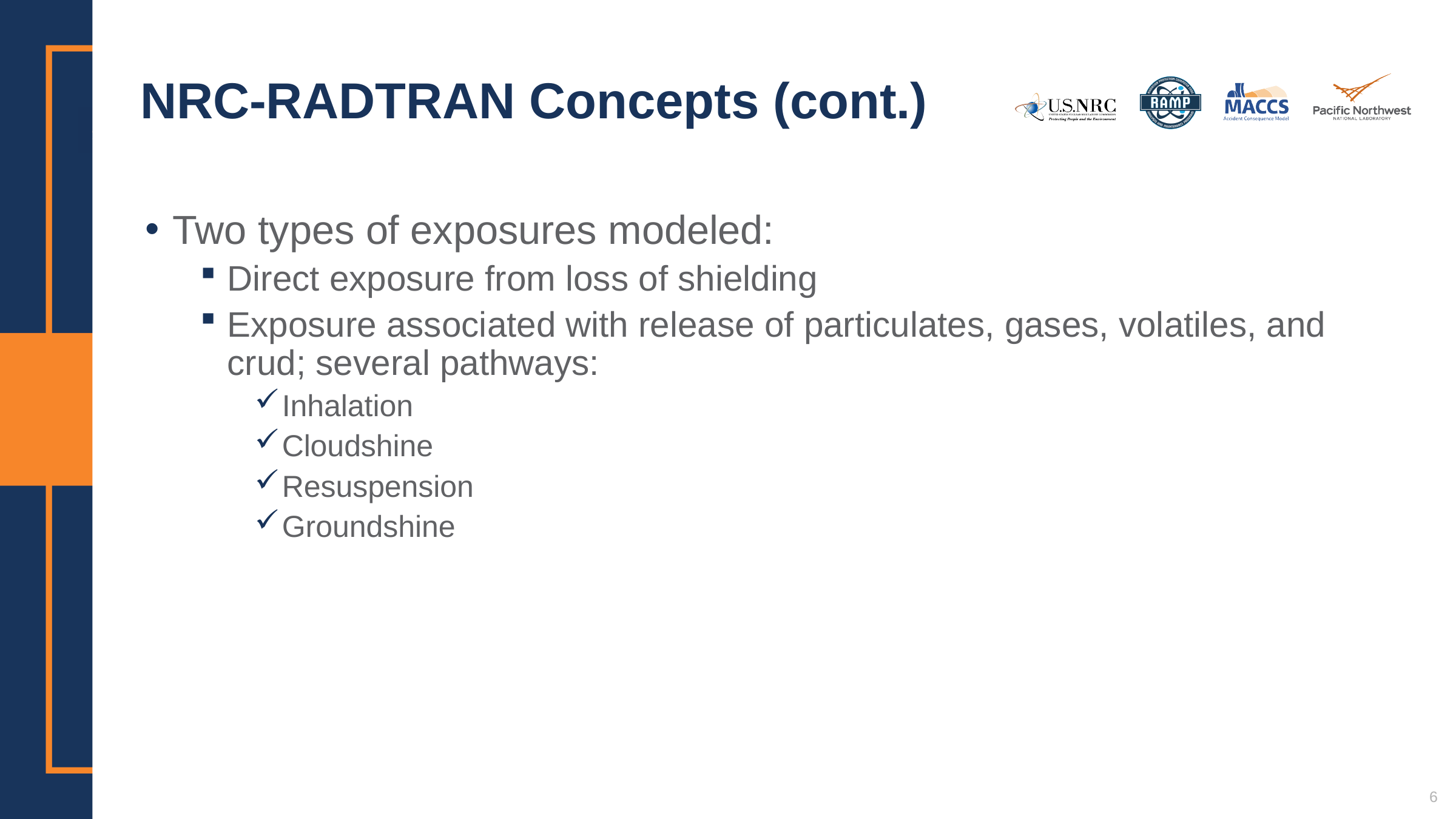

# NRC-RADTRAN Concepts (cont.)
Two types of exposures modeled:
Direct exposure from loss of shielding
Exposure associated with release of particulates, gases, volatiles, and crud; several pathways:
Inhalation
Cloudshine
Resuspension
Groundshine
6